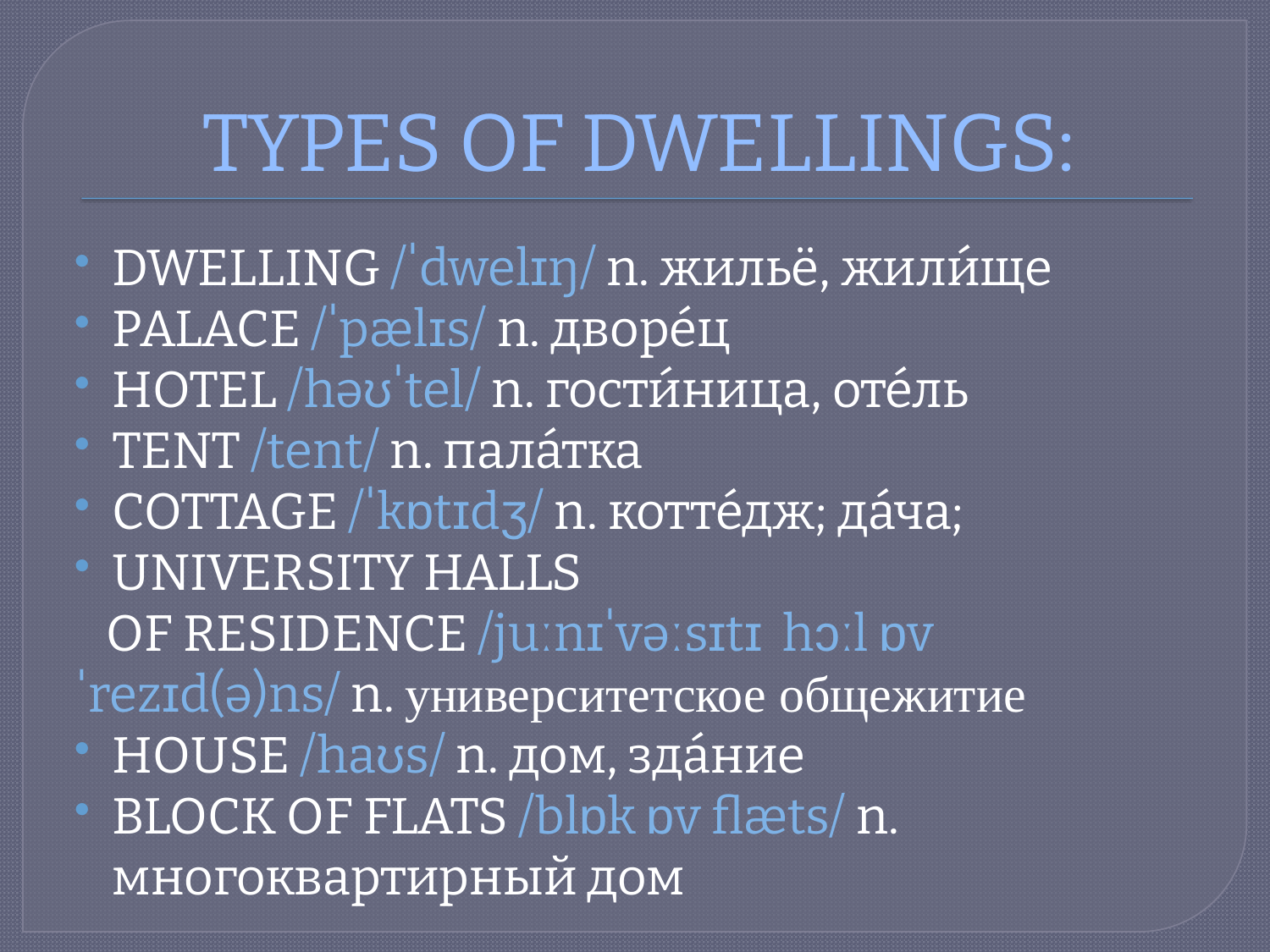

# TYPES OF DWELLINGS:
DWELLING /ˈdwelɪŋ/ n. жильё, жили́ще
PALACE /ˈpælɪs/ n. дворе́ц
HOTEL /həʊˈtel/ n. гости́ница, оте́ль
TENT /tent/ n. пала́тка
COTTAGE /ˈkɒtɪdʒ/ n. котте́дж; да́ча;
UNIVERSITY HALLS
   OF RESIDENCE /juːnɪˈvəːsɪtɪ  hɔːl ɒv ˈrezɪd(ə)ns/ n. университетское общежитие
HOUSE /haʊs/ n. дом, зда́ние
BLOCK OF FLATS /blɒk ɒv flæts/ n. многоквартирный дом